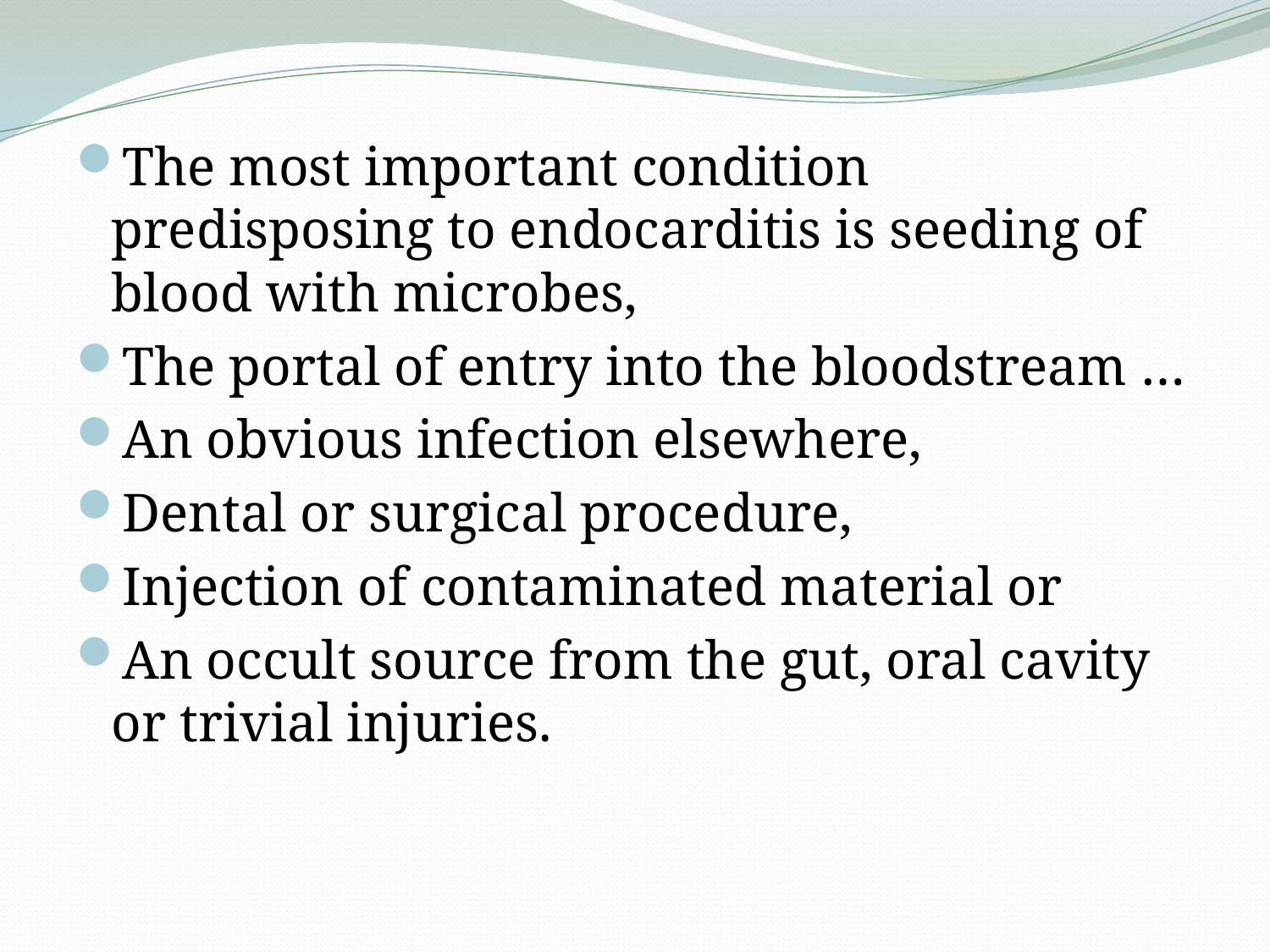

The most important condition predisposing to endocarditis is seeding of blood with microbes,
The portal of entry into the bloodstream …
An obvious infection elsewhere,
Dental or surgical procedure,
Injection of contaminated material or
An occult source from the gut, oral cavity or trivial injuries.